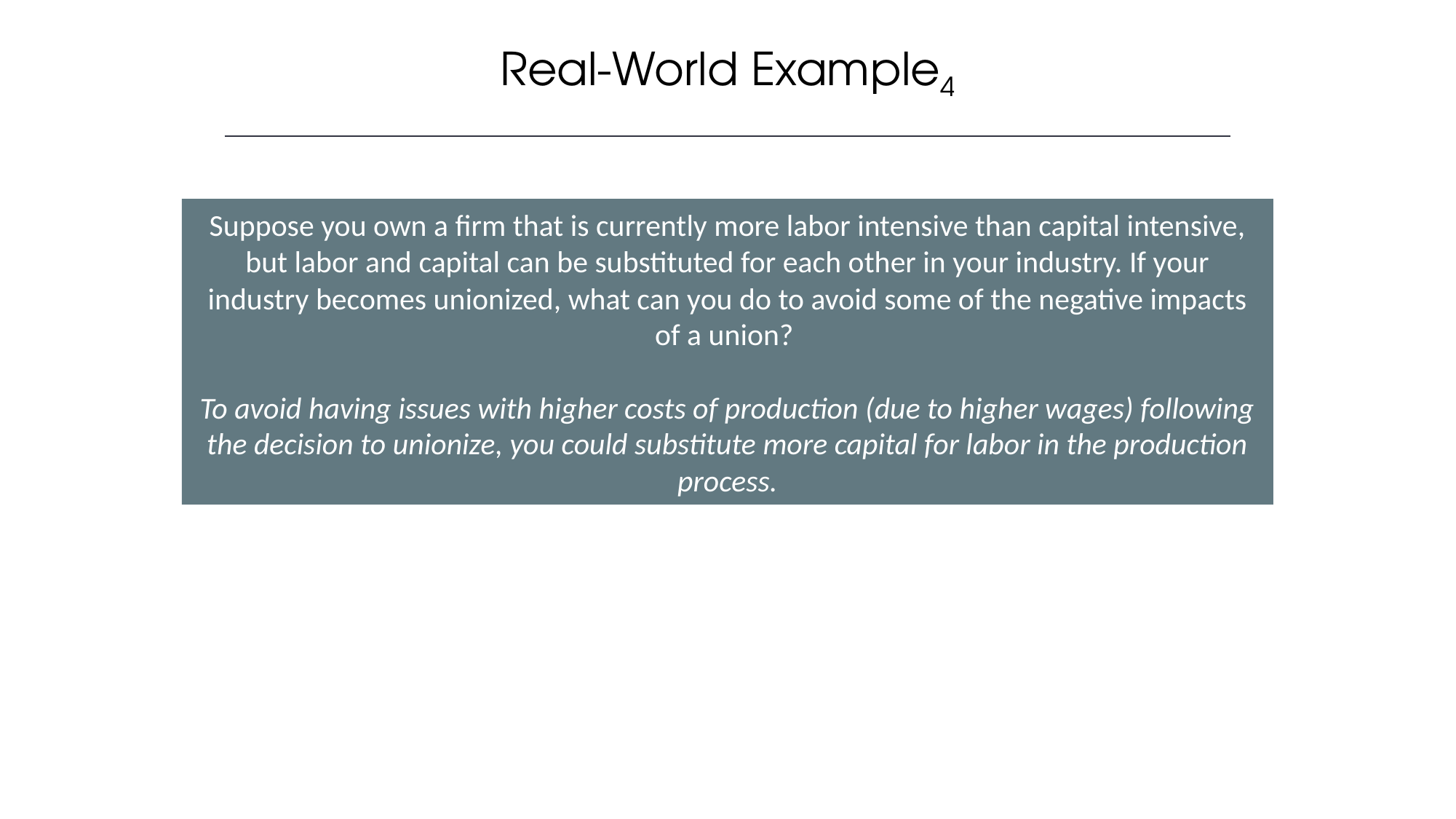

Real-World Example4
Suppose you own a firm that is currently more labor intensive than capital intensive, but labor and capital can be substituted for each other in your industry. If your industry becomes unionized, what can you do to avoid some of the negative impacts of a union?

To avoid having issues with higher costs of production (due to higher wages) following the decision to unionize, you could substitute more capital for labor in the production process.